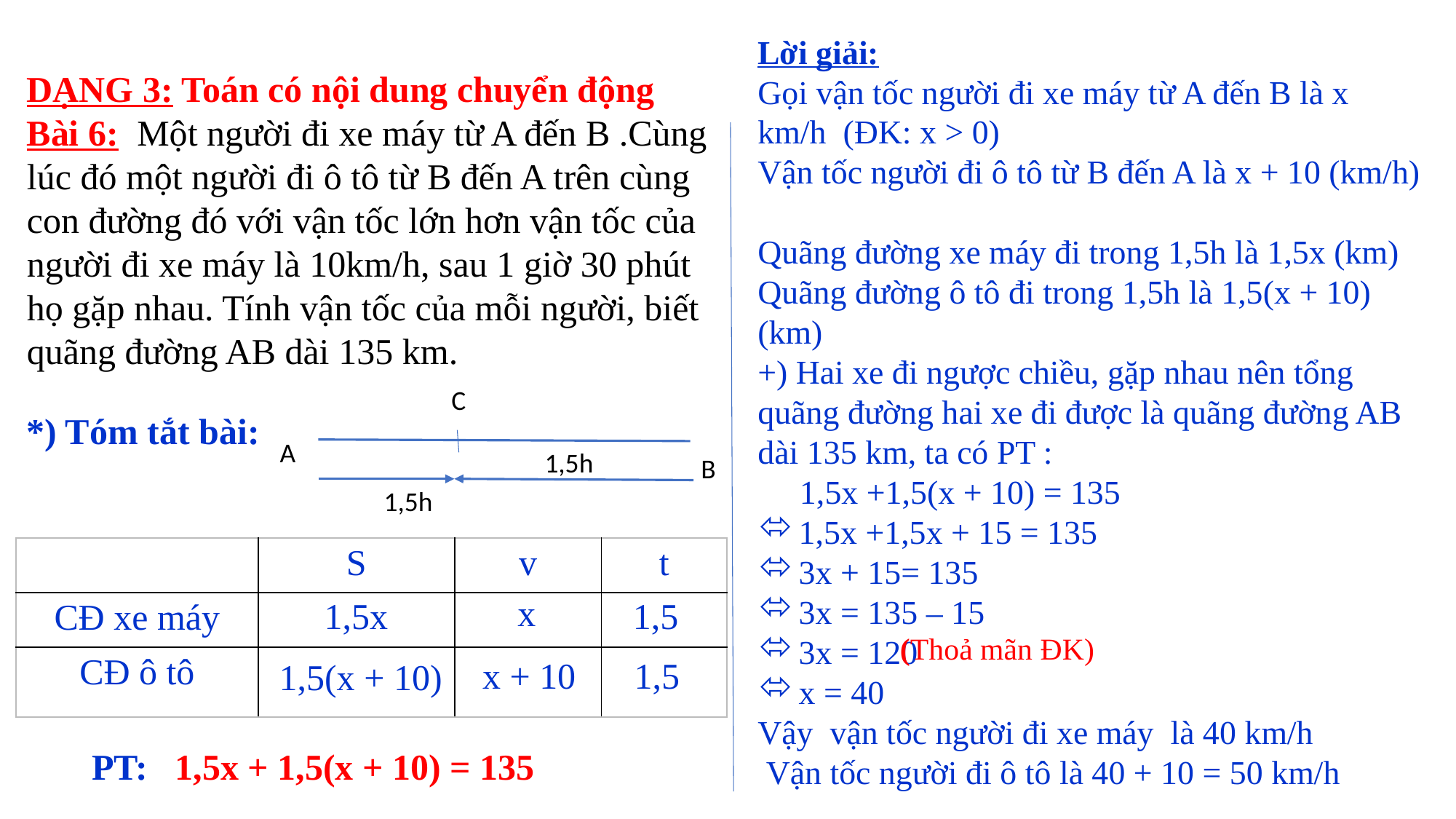

Lời giải:
Gọi vận tốc người đi xe máy từ A đến B là x km/h  (ĐK: x > 0)
Vận tốc người đi ô tô từ B đến A là x + 10 (km/h)
Quãng đường xe máy đi trong 1,5h là 1,5x (km)
Quãng đường ô tô đi trong 1,5h là 1,5(x + 10) (km)
+) Hai xe đi ngược chiều, gặp nhau nên tổng quãng đường hai xe đi được là quãng đường AB dài 135 km, ta có PT :
     1,5x +1,5(x + 10) = 135
1,5x +1,5x + 15 = 135
3x + 15= 135
3x = 135 – 15
3x = 120
x = 40
Vậy  vận tốc người đi xe máy  là 40 km/h
 Vận tốc người đi ô tô là 40 + 10 = 50 km/h

DẠNG 3: Toán có nội dung chuyển động
Bài 6:  Một người đi xe máy từ A đến B .Cùng lúc đó một người đi ô tô từ B đến A trên cùng con đường đó với vận tốc lớn hơn vận tốc của người đi xe máy là 10km/h, sau 1 giờ 30 phút họ gặp nhau. Tính vận tốc của mỗi người, biết quãng đường AB dài 135 km.
C
*) Tóm tắt bài:
A
1,5h
B
1,5h
|  | S | v | t |
| --- | --- | --- | --- |
| CĐ xe máy |  |  |  |
| CĐ ô tô |  |  |  |
x
1,5x
1,5
 (Thoả mãn ĐK)
1,5
x + 10
1,5(x + 10)
PT:   1,5x + 1,5(x + 10) = 135